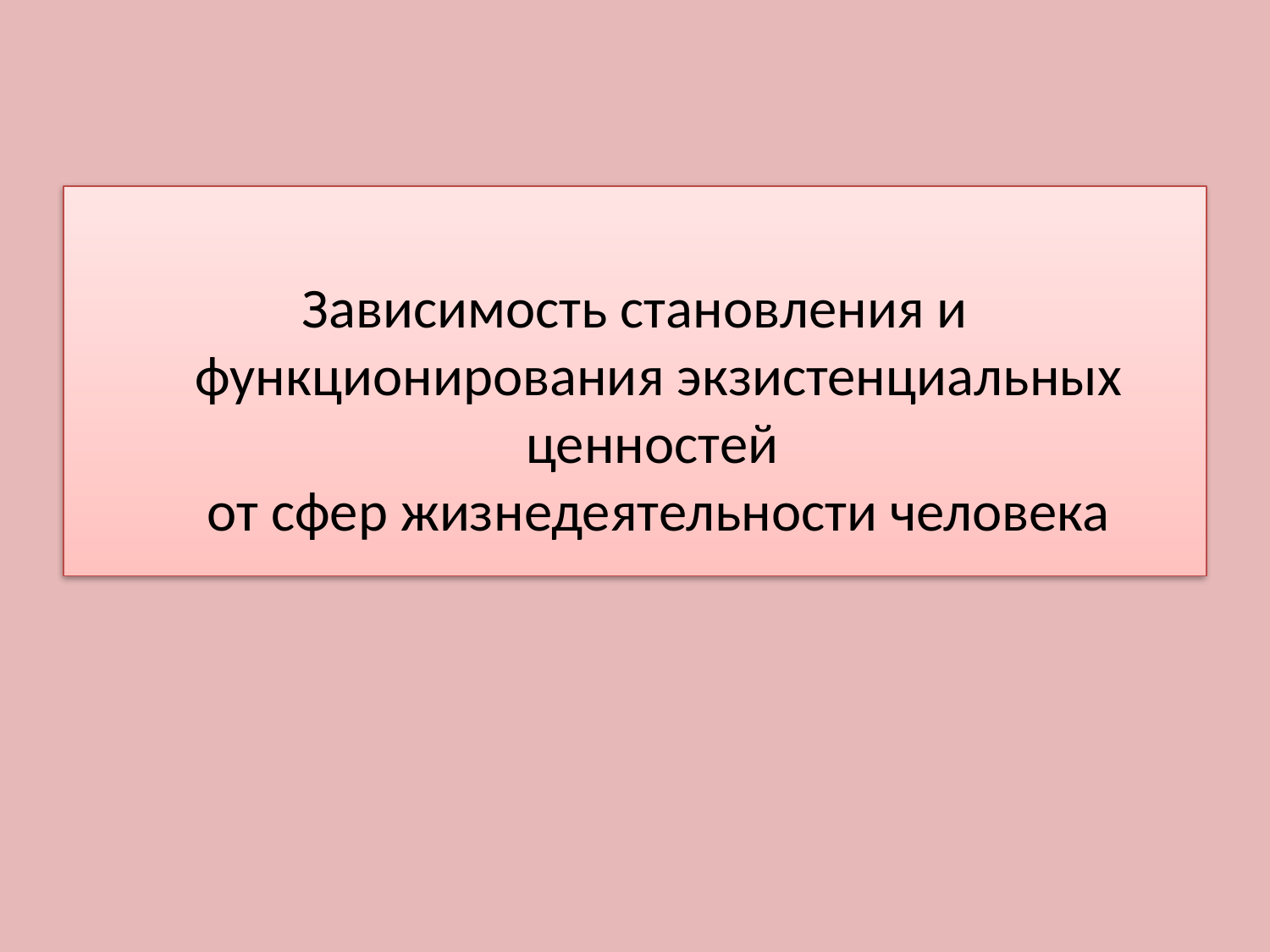

Зависимость становления и функционирования экзистенциальных ценностей
от сфер жизнедеятельности человека